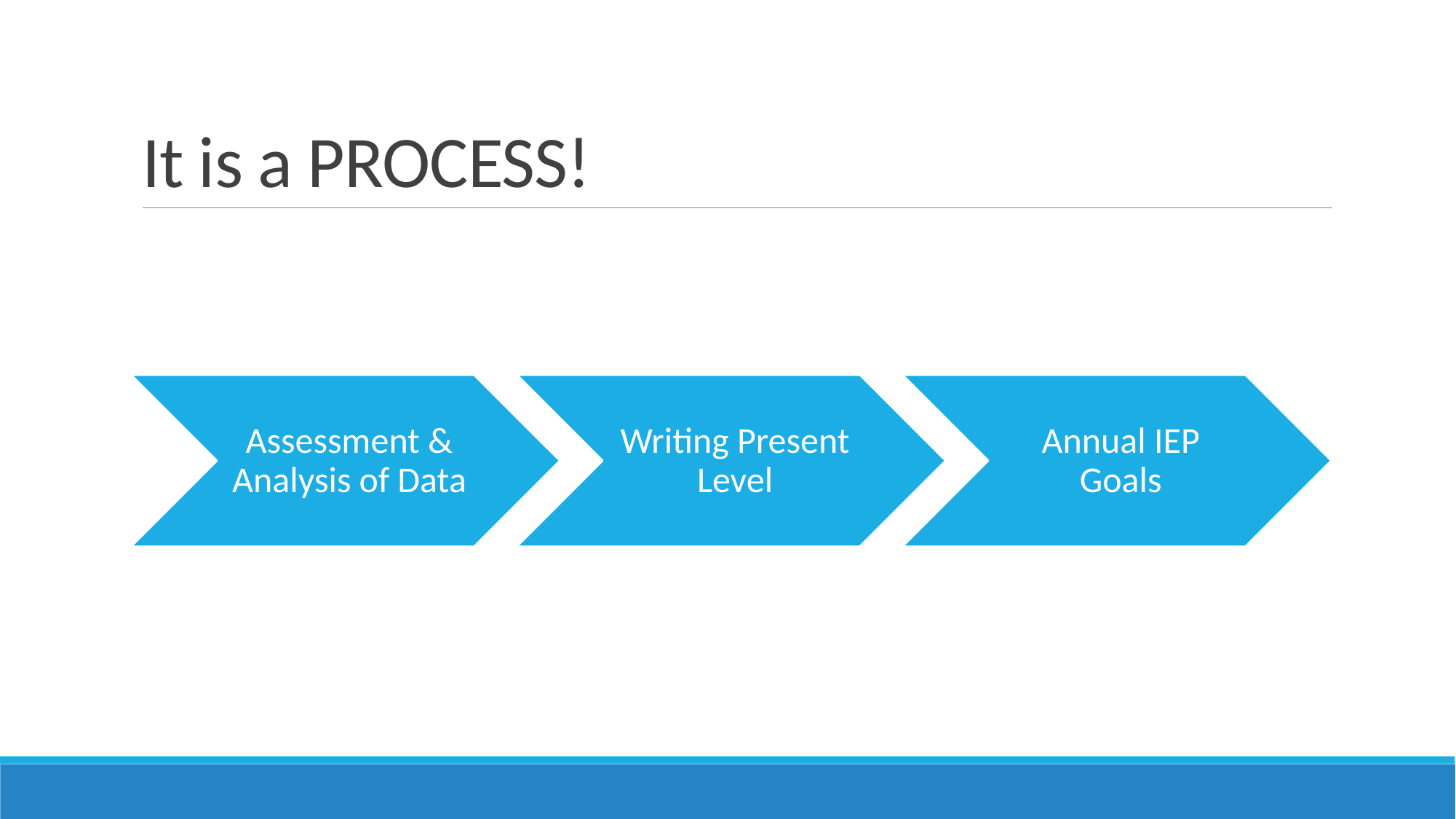

# It is a PROCESS!
Assessment & Analysis of Data
Writing Present Level
Annual IEP Goals